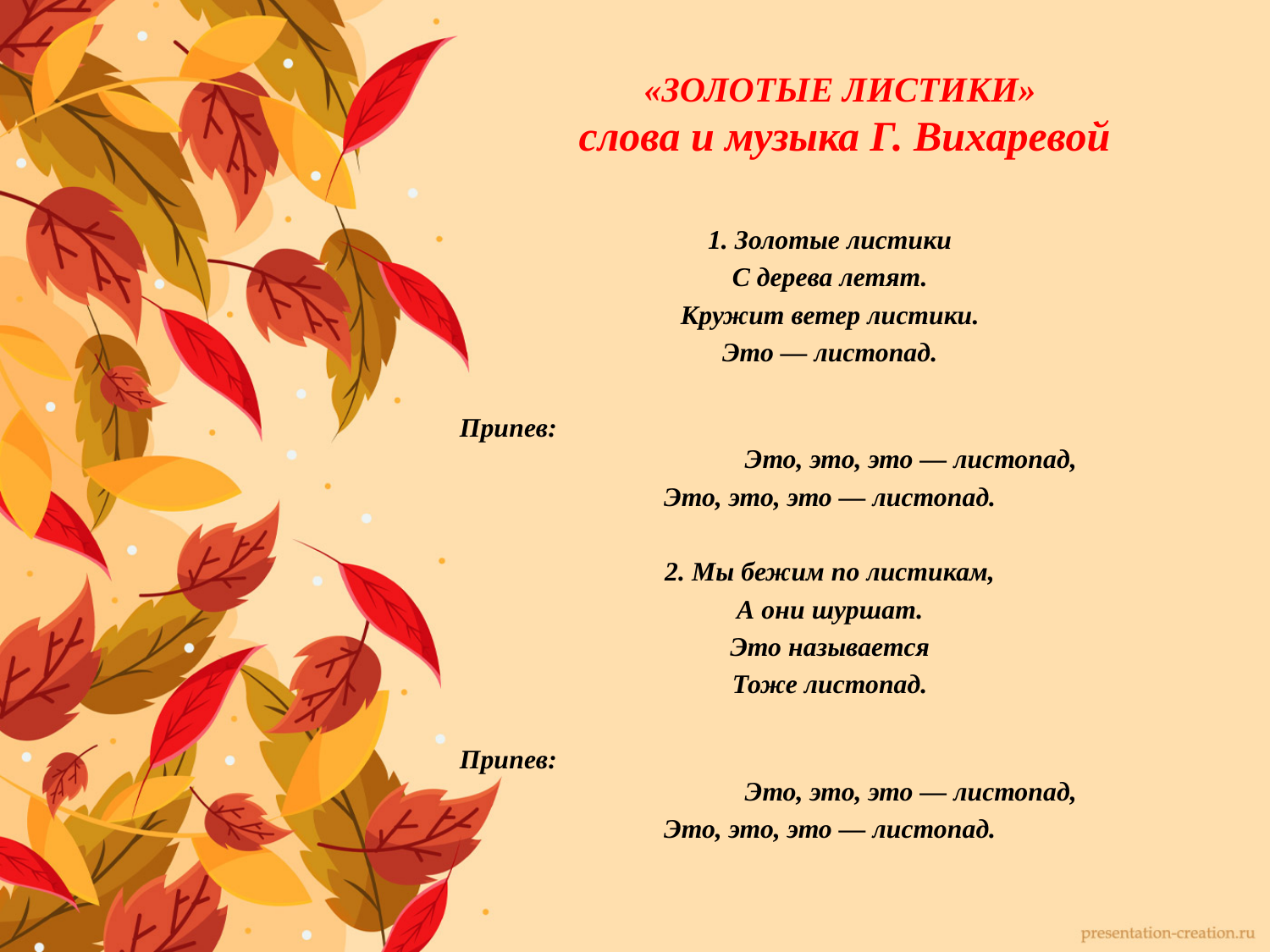

# «ЗОЛОТЫЕ ЛИСТИКИ» слова и музыка Г. Вихаревой
1. Золотые листики
С дерева летят.
Кружит ветер листики.
Это — листопад.

Припев:                                                                                                                        Это, это, это — листопад,
Это, это, это — листопад.

2. Мы бежим по листикам,
А они шуршат.
Это называется
Тоже листопад.

Припев:                                                                                                                        Это, это, это — листопад,
Это, это, это — листопад.